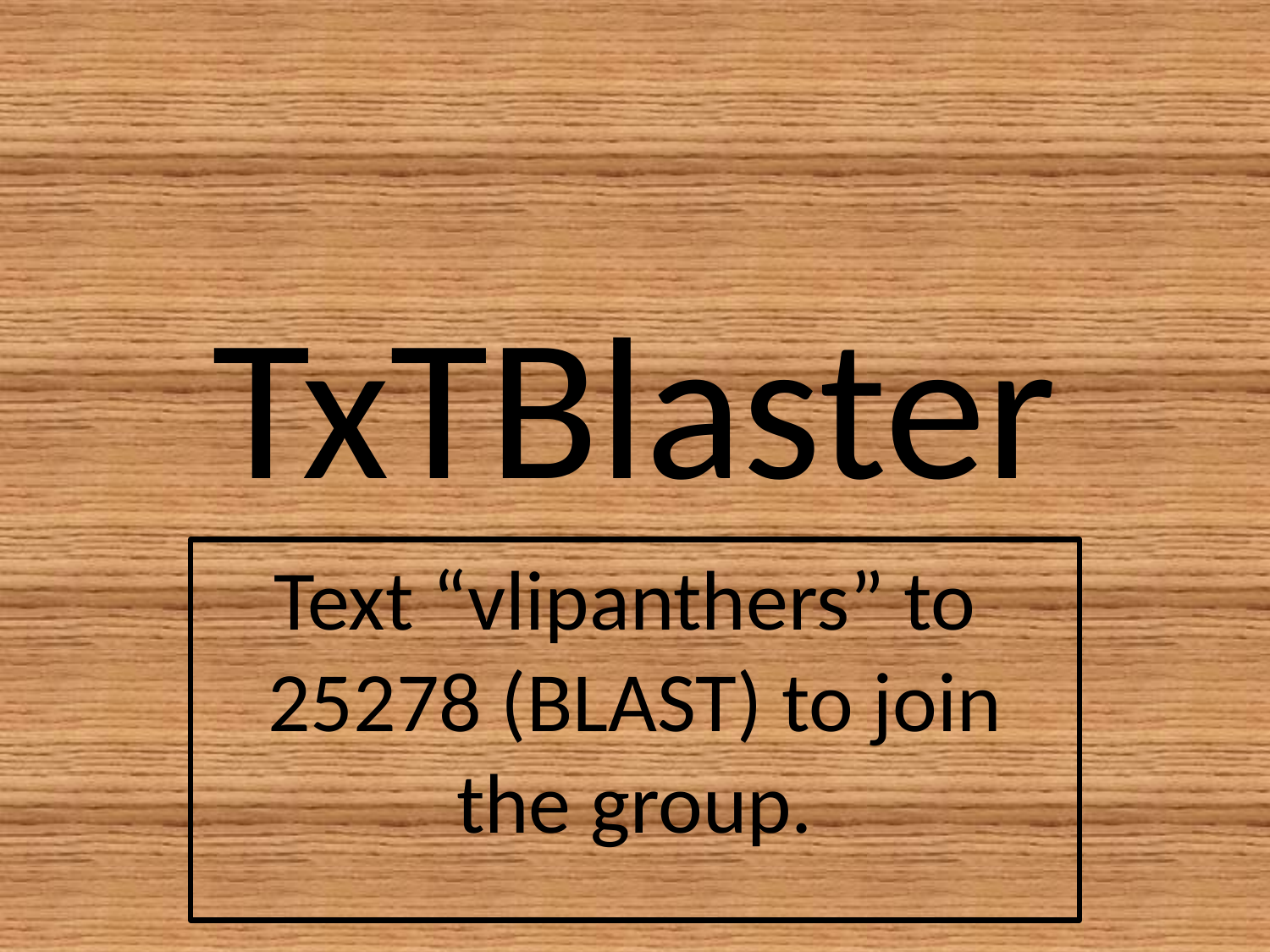

# TxTBlaster
Text “vlipanthers” to  25278 (BLAST) to join the group.